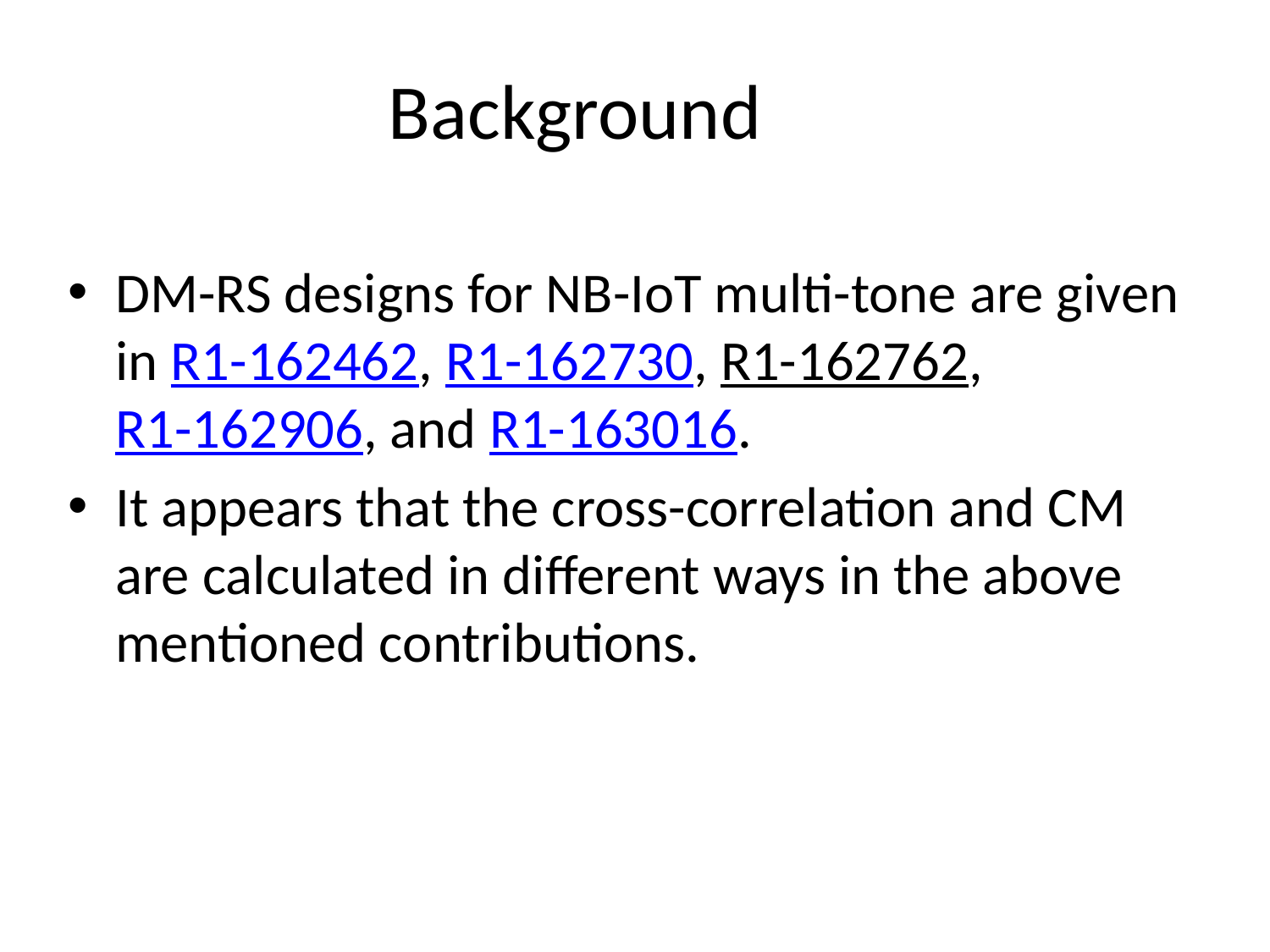

# Background
DM-RS designs for NB-IoT multi-tone are given in R1-162462, R1-162730, R1-162762, R1-162906, and R1-163016.
It appears that the cross-correlation and CM are calculated in different ways in the above mentioned contributions.